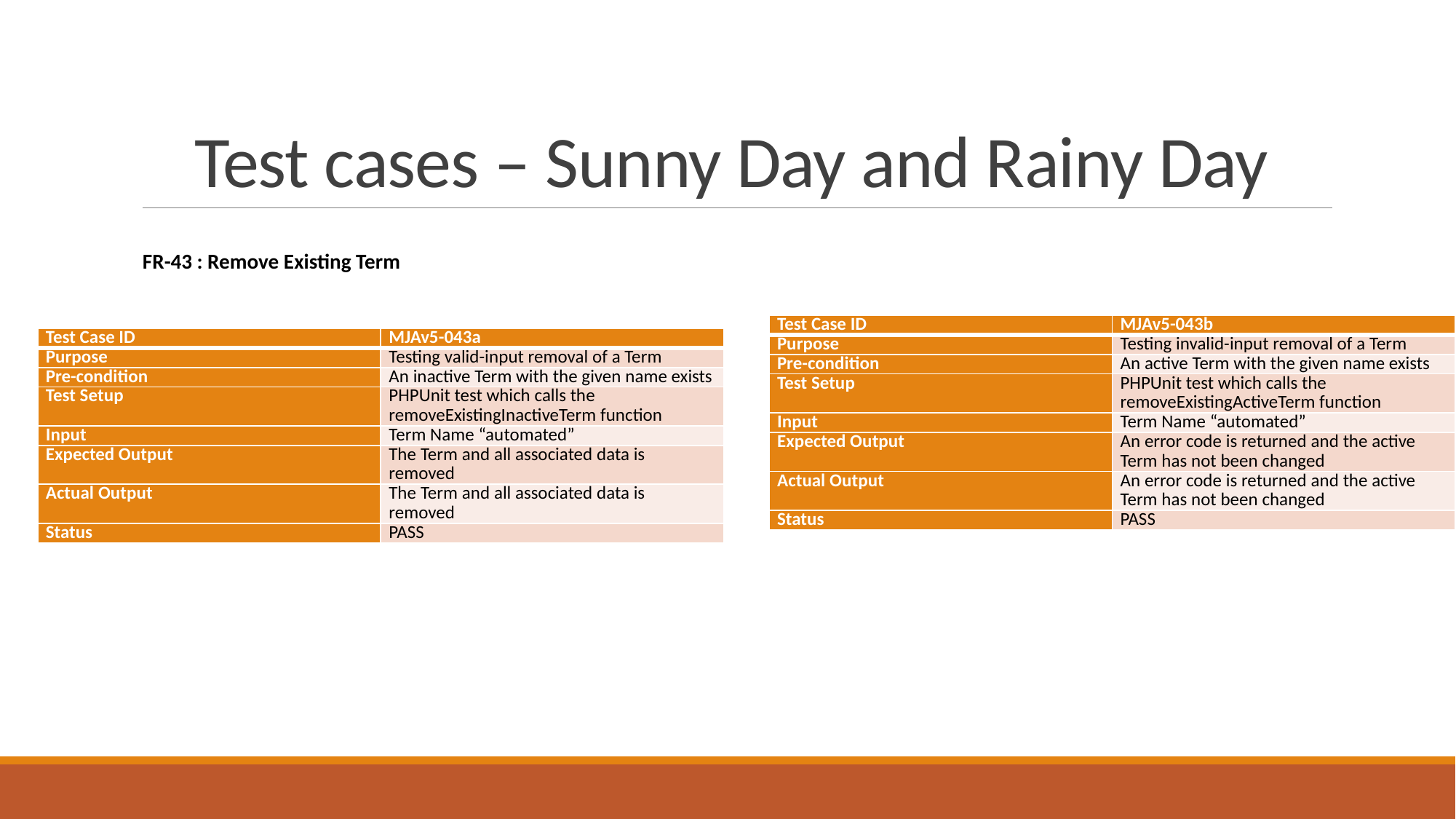

# Test cases – Sunny Day and Rainy Day
FR-43 : Remove Existing Term
| Test Case ID | MJAv5-043b |
| --- | --- |
| Purpose | Testing invalid-input removal of a Term |
| Pre-condition | An active Term with the given name exists |
| Test Setup | PHPUnit test which calls the removeExistingActiveTerm function |
| Input | Term Name “automated” |
| Expected Output | An error code is returned and the active Term has not been changed |
| Actual Output | An error code is returned and the active Term has not been changed |
| Status | PASS |
| Test Case ID | MJAv5-043a |
| --- | --- |
| Purpose | Testing valid-input removal of a Term |
| Pre-condition | An inactive Term with the given name exists |
| Test Setup | PHPUnit test which calls the removeExistingInactiveTerm function |
| Input | Term Name “automated” |
| Expected Output | The Term and all associated data is removed |
| Actual Output | The Term and all associated data is removed |
| Status | PASS |